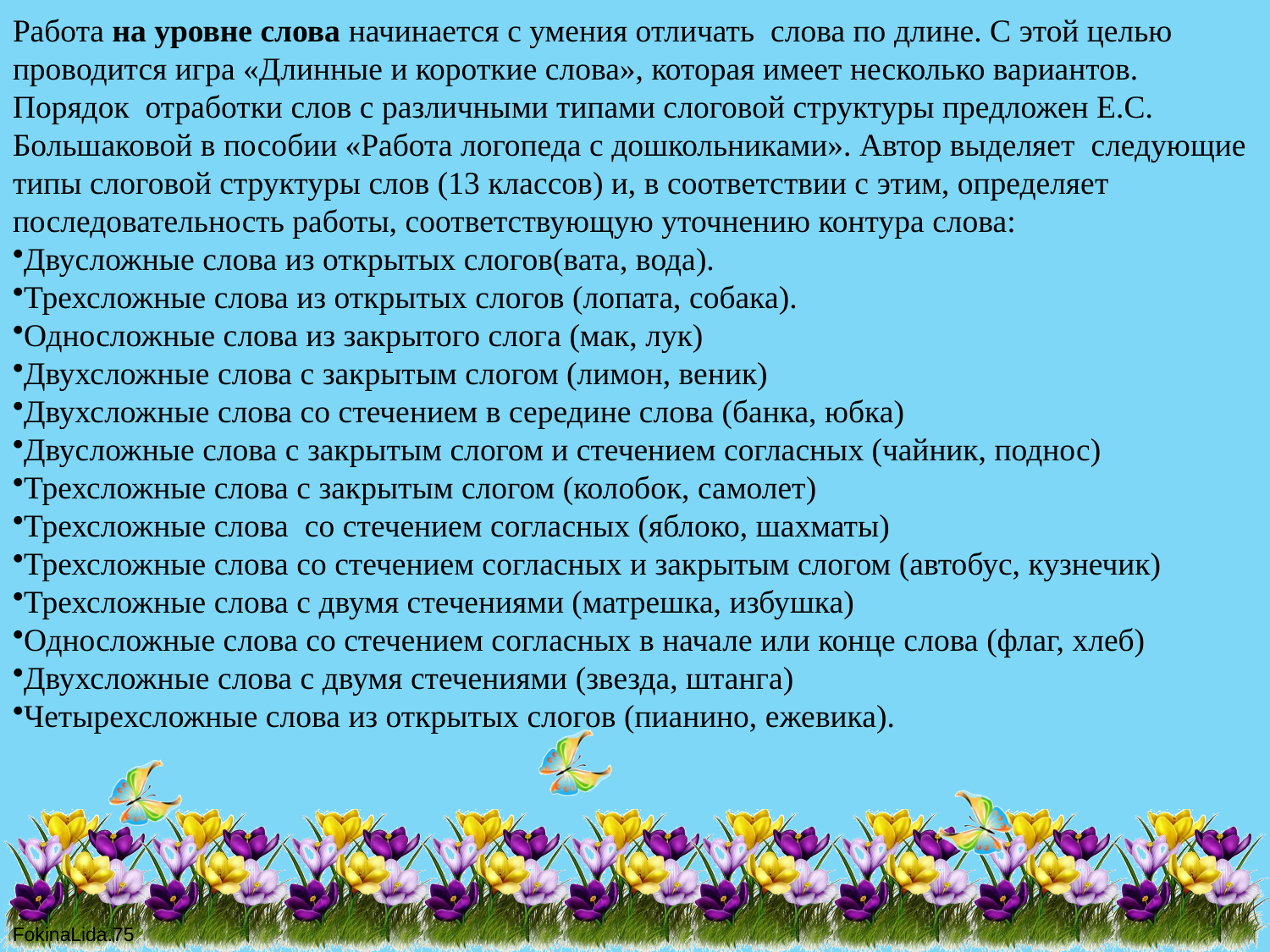

Работа на уровне слова начинается с умения отличать  слова по длине. С этой целью проводится игра «Длинные и короткие слова», которая имеет несколько вариантов. Порядок  отработки слов с различными типами слоговой структуры предложен Е.С. Большаковой в пособии «Работа логопеда с дошкольниками». Автор выделяет  следующие типы слоговой структуры слов (13 классов) и, в соответствии с этим, определяет последовательность работы, соответствующую уточнению контура слова:
Двусложные слова из открытых слогов(вата, вода).
Трехсложные слова из открытых слогов (лопата, собака).
Односложные слова из закрытого слога (мак, лук)
Двухсложные слова с закрытым слогом (лимон, веник)
Двухсложные слова со стечением в середине слова (банка, юбка)
Двусложные слова с закрытым слогом и стечением согласных (чайник, поднос)
Трехсложные слова с закрытым слогом (колобок, самолет)
Трехсложные слова  со стечением согласных (яблоко, шахматы)
Трехсложные слова со стечением согласных и закрытым слогом (автобус, кузнечик)
Трехсложные слова с двумя стечениями (матрешка, избушка)
Односложные слова со стечением согласных в начале или конце слова (флаг, хлеб)
Двухсложные слова с двумя стечениями (звезда, штанга)
Четырехсложные слова из открытых слогов (пианино, ежевика).